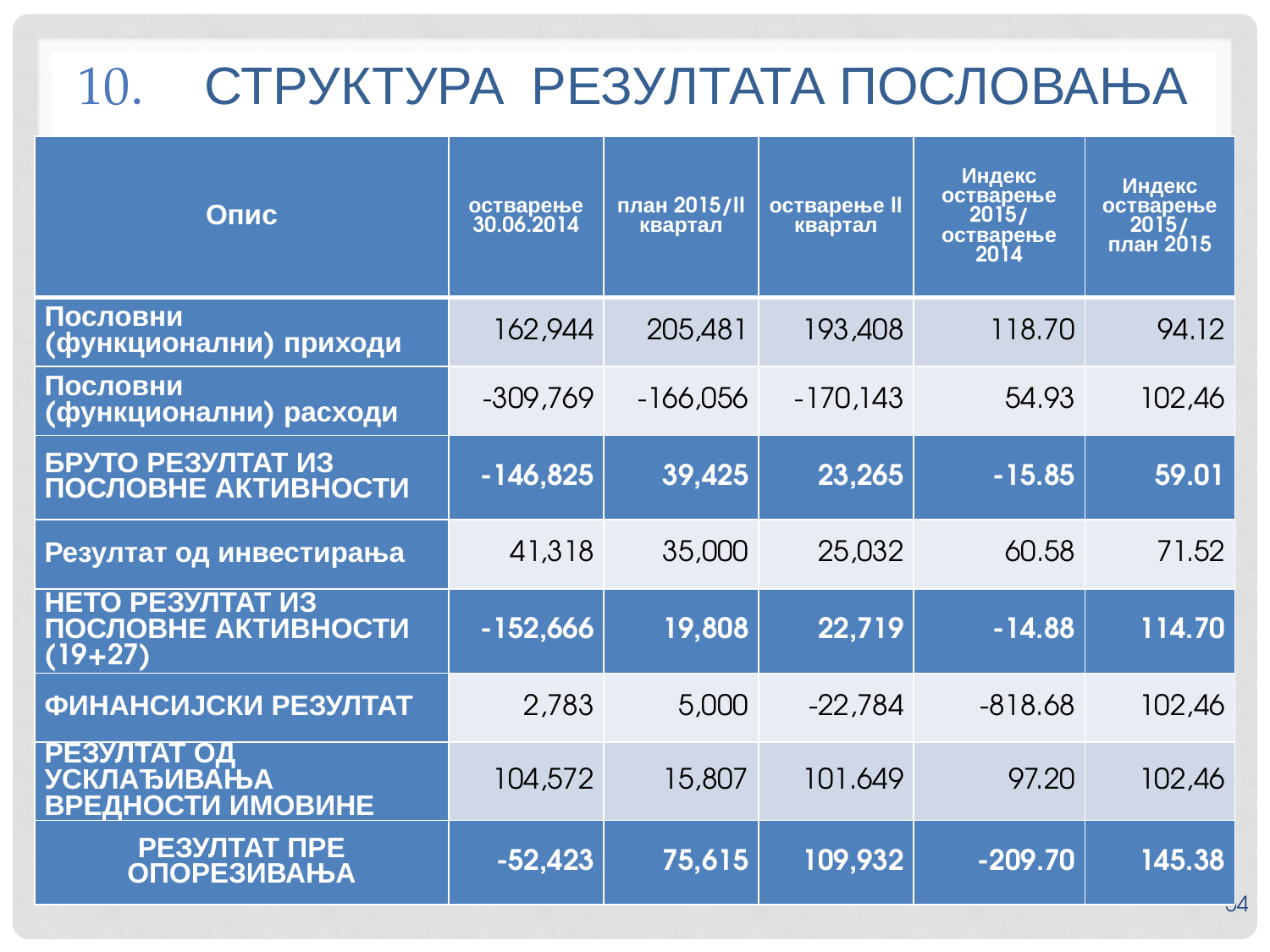

# 10.	СТРУКТУРА  РЕЗУЛТАТА ПОСЛОВАЊА
| Опис | остварење 30.06.2014 | план 2015/II квартал | остварење II квартал | Индекс остварење 2015/ остварење 2014 | Индекс остварење 2015/ план 2015 |
| --- | --- | --- | --- | --- | --- |
| Пословни (функционални) приходи | 162,944 | 205,481 | 193,408 | 118.70 | 94.12 |
| Пословни (функционални) расходи | -309,769 | -166,056 | -170,143 | 54.93 | 102,46 |
| БРУТО РЕЗУЛТАТ ИЗ ПОСЛОВНЕ АКТИВНОСТИ | -146,825 | 39,425 | 23,265 | -15.85 | 59.01 |
| Резултат од инвестирања | 41,318 | 35,000 | 25,032 | 60.58 | 71.52 |
| НЕТО РЕЗУЛТАТ ИЗ ПОСЛОВНЕ АКТИВНОСТИ (19+27) | -152,666 | 19,808 | 22,719 | -14.88 | 114.70 |
| ФИНАНСИЈСКИ РЕЗУЛТАТ | 2,783 | 5,000 | -22,784 | -818.68 | 102,46 |
| РЕЗУЛТАТ ОД УСКЛАЂИВАЊА ВРЕДНОСТИ ИМОВИНЕ | 104,572 | 15,807 | 101.649 | 97.20 | 102,46 |
| РЕЗУЛТАТ ПРЕ ОПОРЕЗИВАЊА | -52,423 | 75,615 | 109,932 | -209.70 | 145.38 |
54